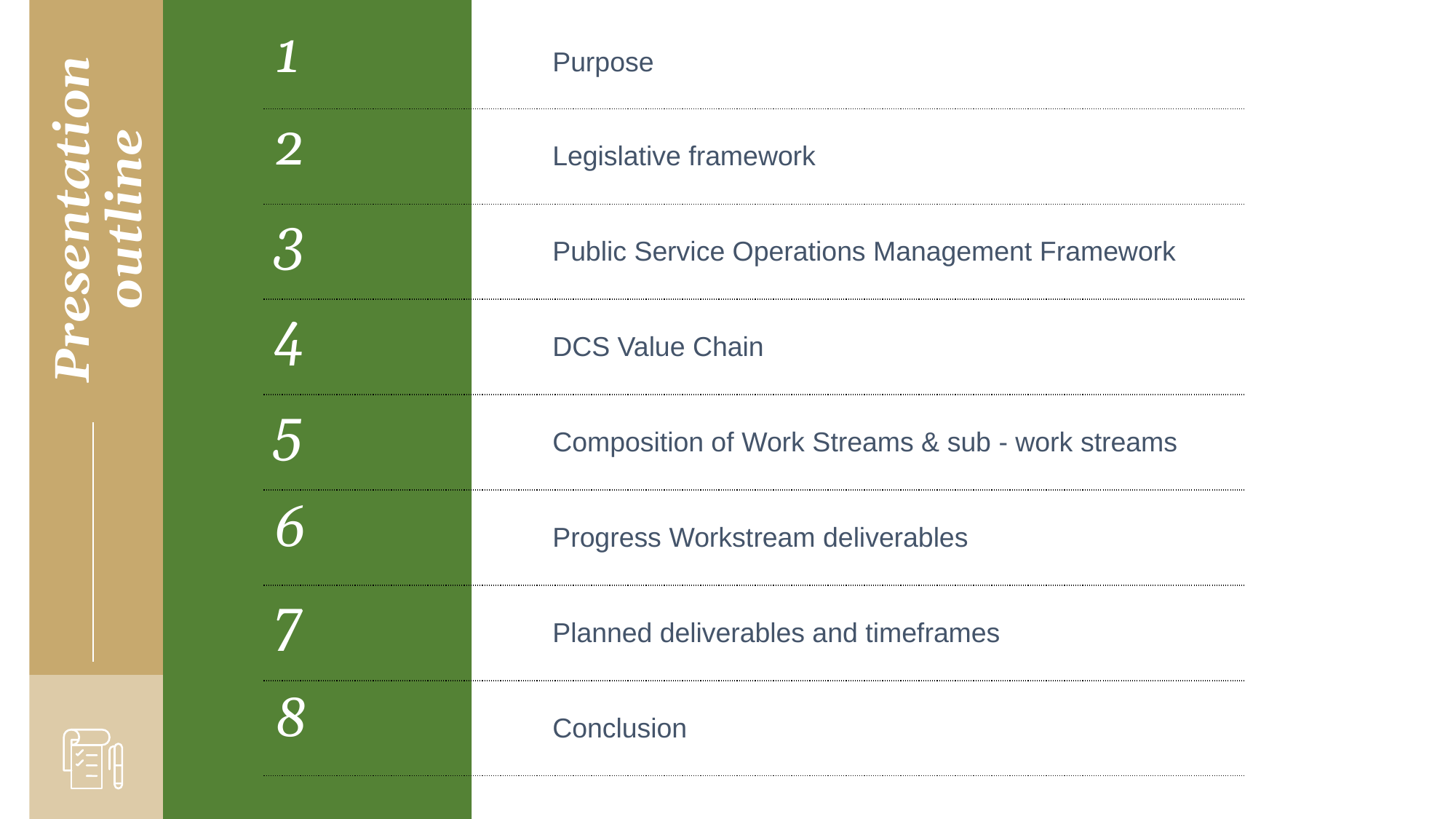

| 1 | Purpose |
| --- | --- |
| 2 | Legislative framework |
| 3 | Public Service Operations Management Framework |
| 4 | DCS Value Chain |
| 5 | Composition of Work Streams & sub - work streams |
| 6 | Progress Workstream deliverables |
| 7 | Planned deliverables and timeframes |
| 8 | Conclusion |
Presentation outline